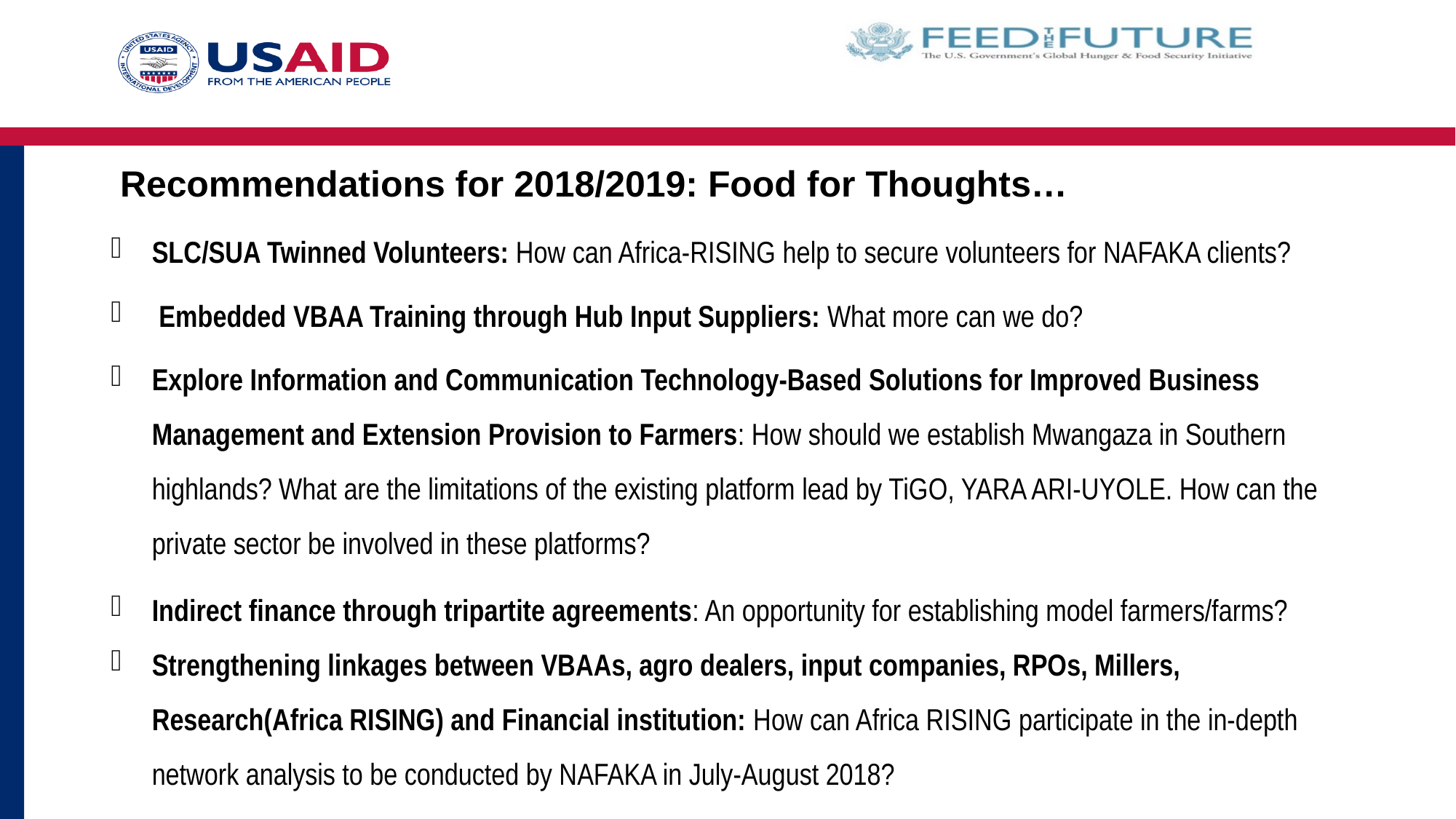

# Recommendations for 2018/2019: Food for Thoughts…
SLC/SUA Twinned Volunteers: How can Africa-RISING help to secure volunteers for NAFAKA clients?
 Embedded VBAA Training through Hub Input Suppliers: What more can we do?
Explore Information and Communication Technology-Based Solutions for Improved Business Management and Extension Provision to Farmers: How should we establish Mwangaza in Southern highlands? What are the limitations of the existing platform lead by TiGO, YARA ARI-UYOLE. How can the private sector be involved in these platforms?
Indirect finance through tripartite agreements: An opportunity for establishing model farmers/farms?
Strengthening linkages between VBAAs, agro dealers, input companies, RPOs, Millers, Research(Africa RISING) and Financial institution: How can Africa RISING participate in the in-depth network analysis to be conducted by NAFAKA in July-August 2018?